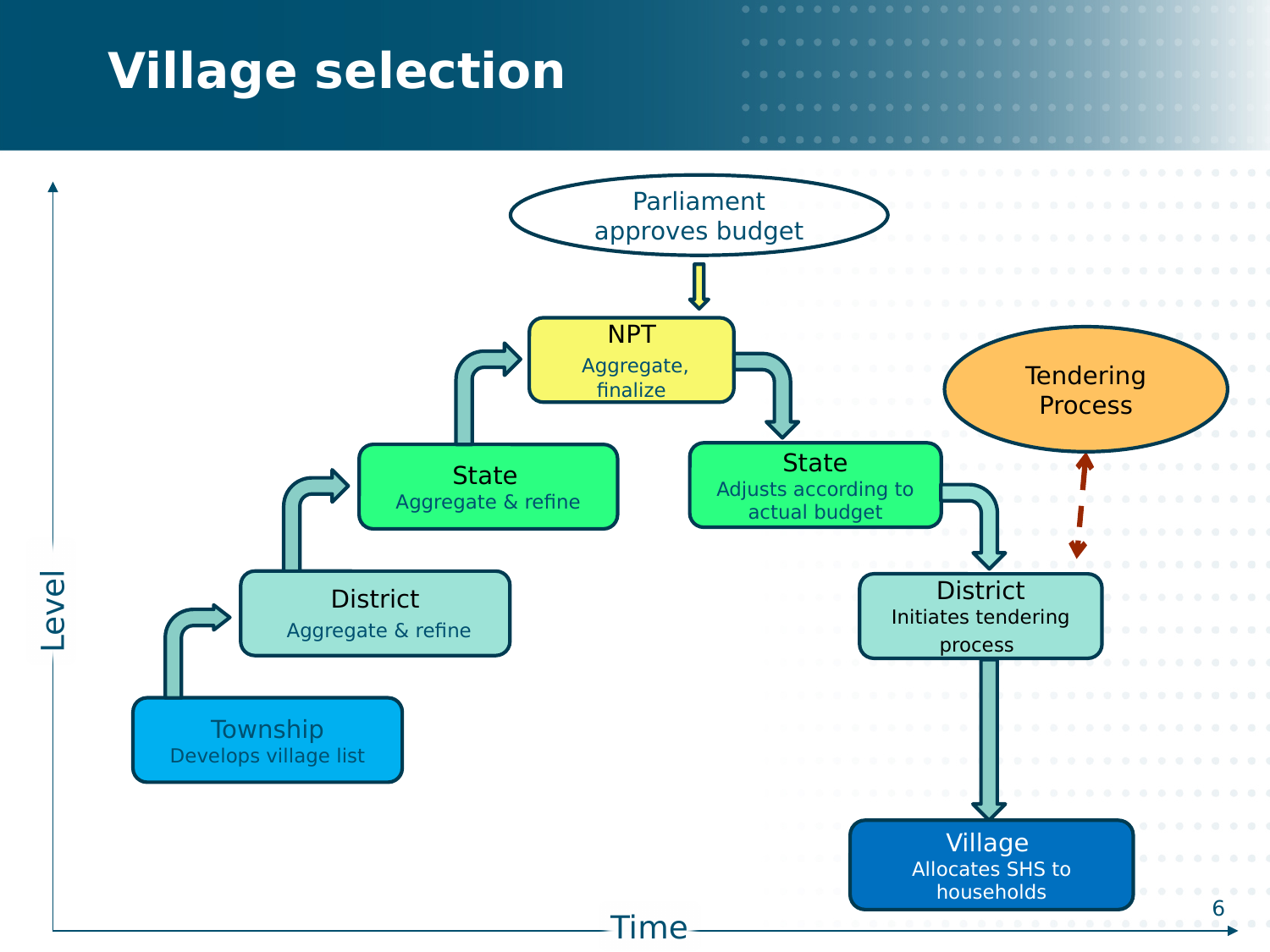

# Village selection
Parliament approves budget

NPT
 Aggregate, finalize

State
Adjusts according to actual budget
State
Aggregate & refine

District
 Aggregate & refine
District
Initiates tendering process

Township
Develops village list

Tendering Process
Level

Village
Allocates SHS to households
6
Time